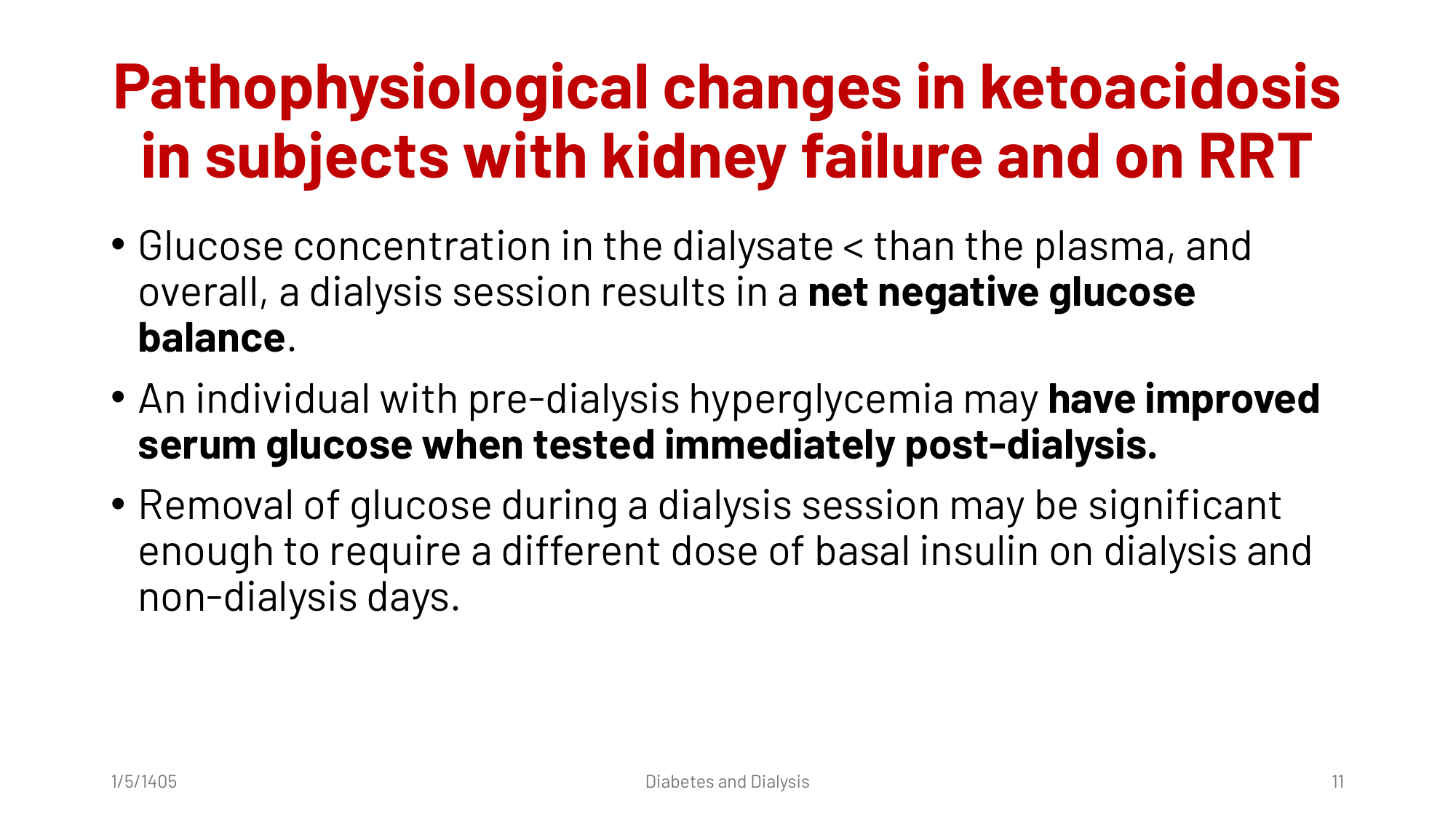

# Pathophysiological changes in ketoacidosis in subjects with kidney failure and on RRT
Glucose concentration in the dialysate < than the plasma, and overall, a dialysis session results in a net negative glucose balance.
An individual with pre-dialysis hyperglycemia may have improved serum glucose when tested immediately post-dialysis.
Removal of glucose during a dialysis session may be significant enough to require a different dose of basal insulin on dialysis and non-dialysis days.
1/5/1405
Diabetes and Dialysis
11